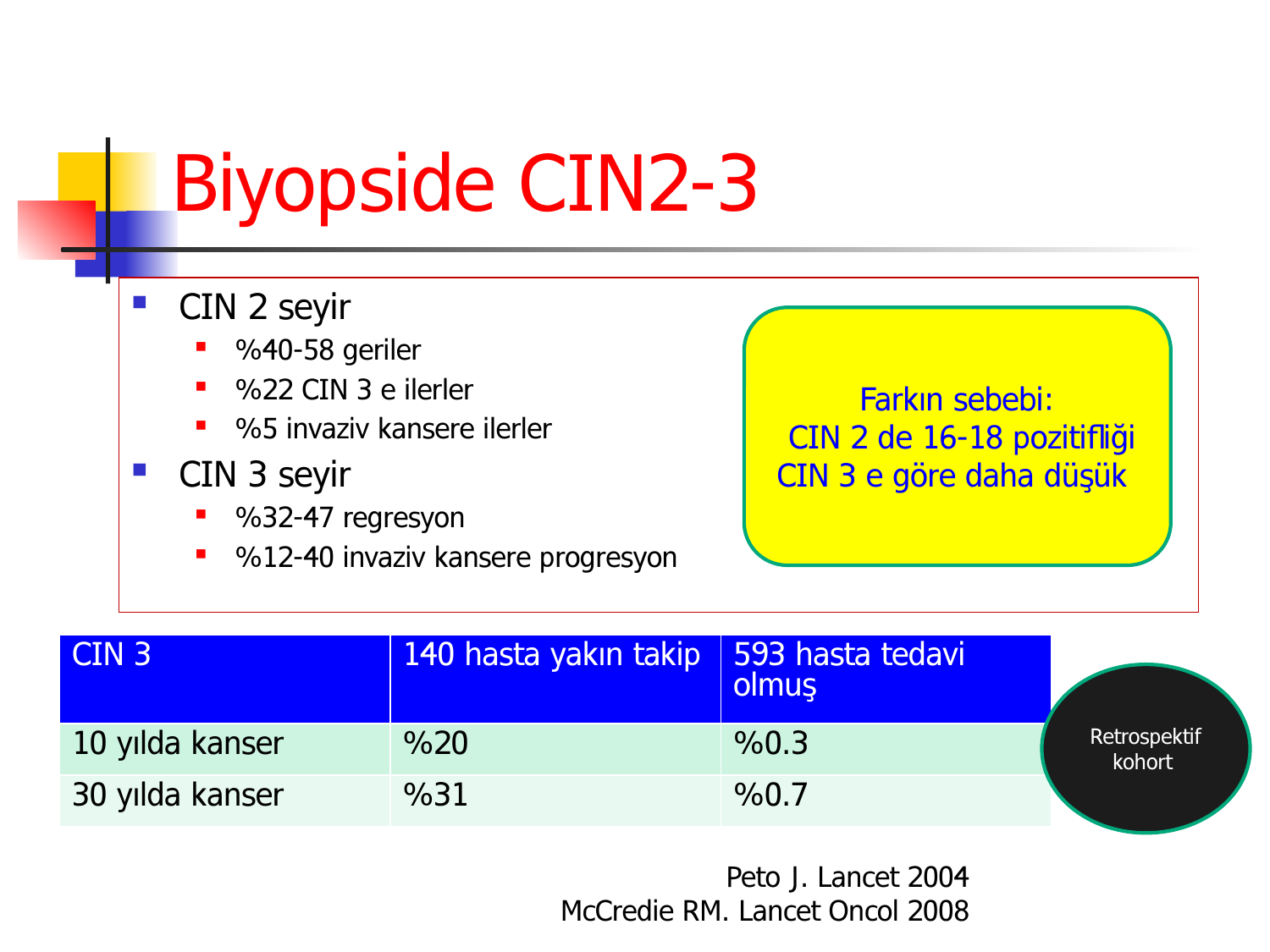

# Biyopside CIN2-3
CIN 2 seyir
%40-58 geriler
%22 CIN 3 e ilerler
%5 invaziv kansere ilerler
CIN 3 seyir
%32-47 regresyon
%12-40 invaziv kansere progresyon

Farkın sebebi:
 CIN 2 de 16-18 pozitifliği CIN 3 e göre daha düşük
| CIN 3 | 140 hasta yakın takip | 593 hasta tedavi olmuş |
| --- | --- | --- |
| 10 yılda kanser | %20 | %0.3 |
| 30 yılda kanser | %31 | %0.7 |
Retrospektif kohort
Peto J. Lancet 2004
McCredie RM. Lancet Oncol 2008